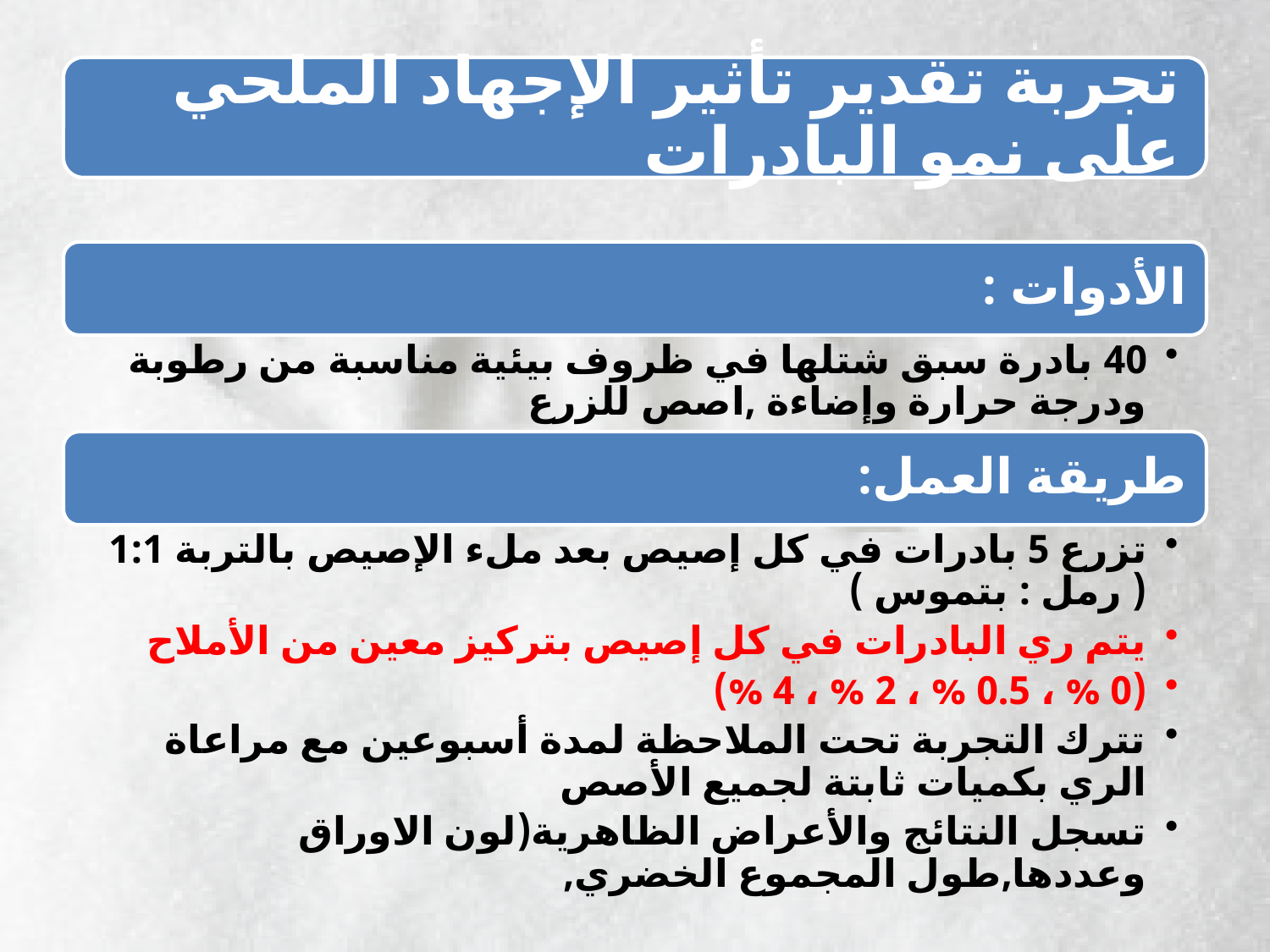

تجربة تقدير تأثير الإجهاد الملحي على نمو البادرات
الأدوات :
40 بادرة سبق شتلها في ظروف بيئية مناسبة من رطوبة ودرجة حرارة وإضاءة ,اصص للزرع
طريقة العمل:
تزرع 5 بادرات في كل إصيص بعد ملء الإصيص بالتربة 1:1 ( رمل : بتموس )
يتم ري البادرات في كل إصيص بتركيز معين من الأملاح
(0 % ، 0.5 % ، 2 % ، 4 %)
تترك التجربة تحت الملاحظة لمدة أسبوعين مع مراعاة الري بكميات ثابتة لجميع الأصص
تسجل النتائج والأعراض الظاهرية(لون الاوراق وعددها,طول المجموع الخضري,